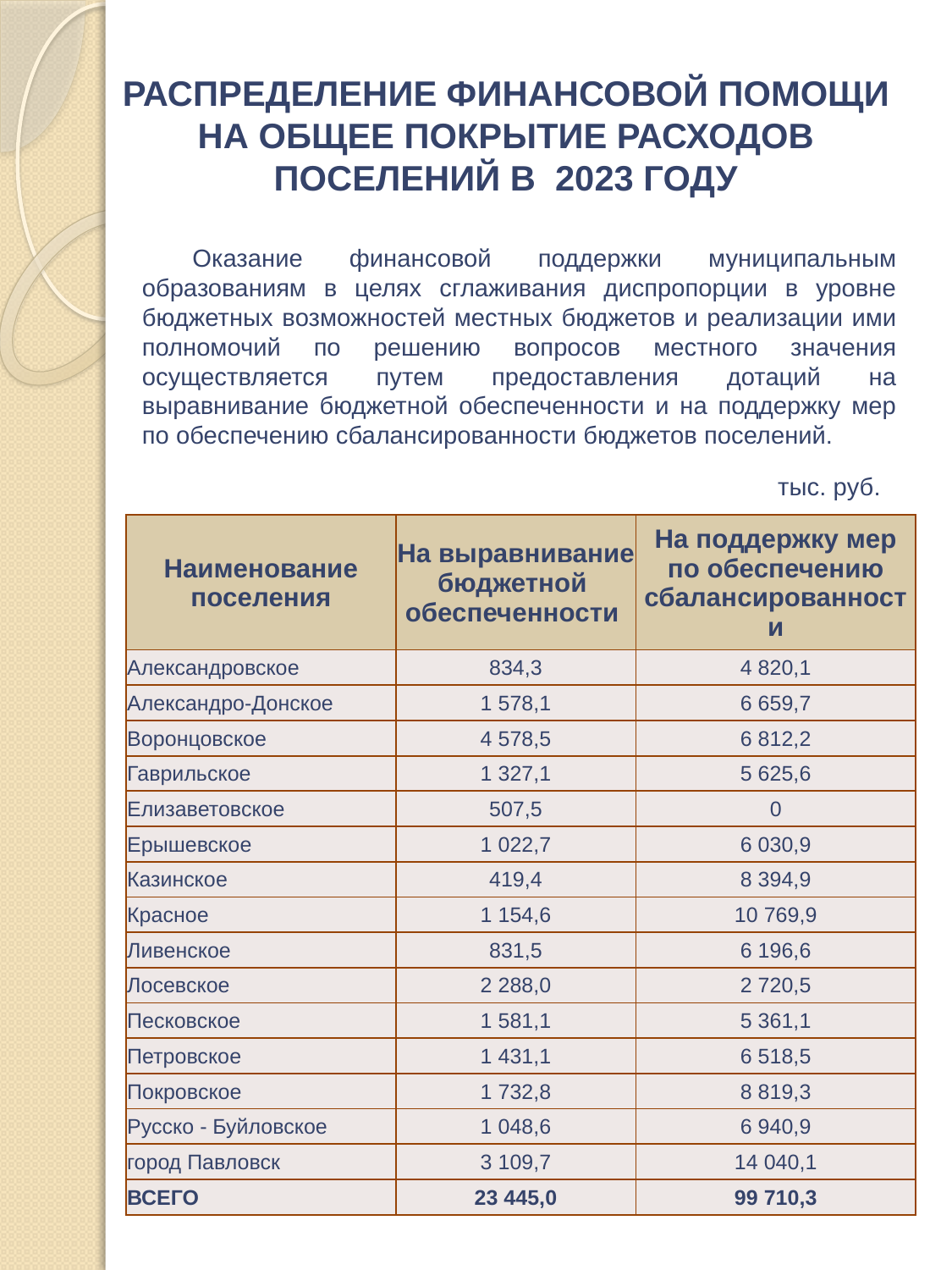

РАСПРЕДЕЛЕНИЕ ФИНАНСОВОЙ ПОМОЩИ НА ОБЩЕЕ ПОКРЫТИЕ РАСХОДОВ ПОСЕЛЕНИЙ В  2023 ГОДУ
Оказание финансовой поддержки муниципальным образованиям в целях сглаживания диспропорции в уровне бюджетных возможностей местных бюджетов и реализации ими полномочий по решению вопросов местного значения осуществляется путем предоставления дотаций на выравнивание бюджетной обеспеченности и на поддержку мер по обеспечению сбалансированности бюджетов поселений.
тыс. руб.
| Наименование поселения | На выравнивание бюджетной обеспеченности | На поддержку мер по обеспечению сбалансированности |
| --- | --- | --- |
| Александровское | 834,3 | 4 820,1 |
| Александро-Донское | 1 578,1 | 6 659,7 |
| Воронцовское | 4 578,5 | 6 812,2 |
| Гаврильское | 1 327,1 | 5 625,6 |
| Елизаветовское | 507,5 | 0 |
| Ерышевское | 1 022,7 | 6 030,9 |
| Казинское | 419,4 | 8 394,9 |
| Красное | 1 154,6 | 10 769,9 |
| Ливенское | 831,5 | 6 196,6 |
| Лосевское | 2 288,0 | 2 720,5 |
| Песковское | 1 581,1 | 5 361,1 |
| Петровское | 1 431,1 | 6 518,5 |
| Покровское | 1 732,8 | 8 819,3 |
| Русско - Буйловское | 1 048,6 | 6 940,9 |
| город Павловск | 3 109,7 | 14 040,1 |
| ВСЕГО | 23 445,0 | 99 710,3 |